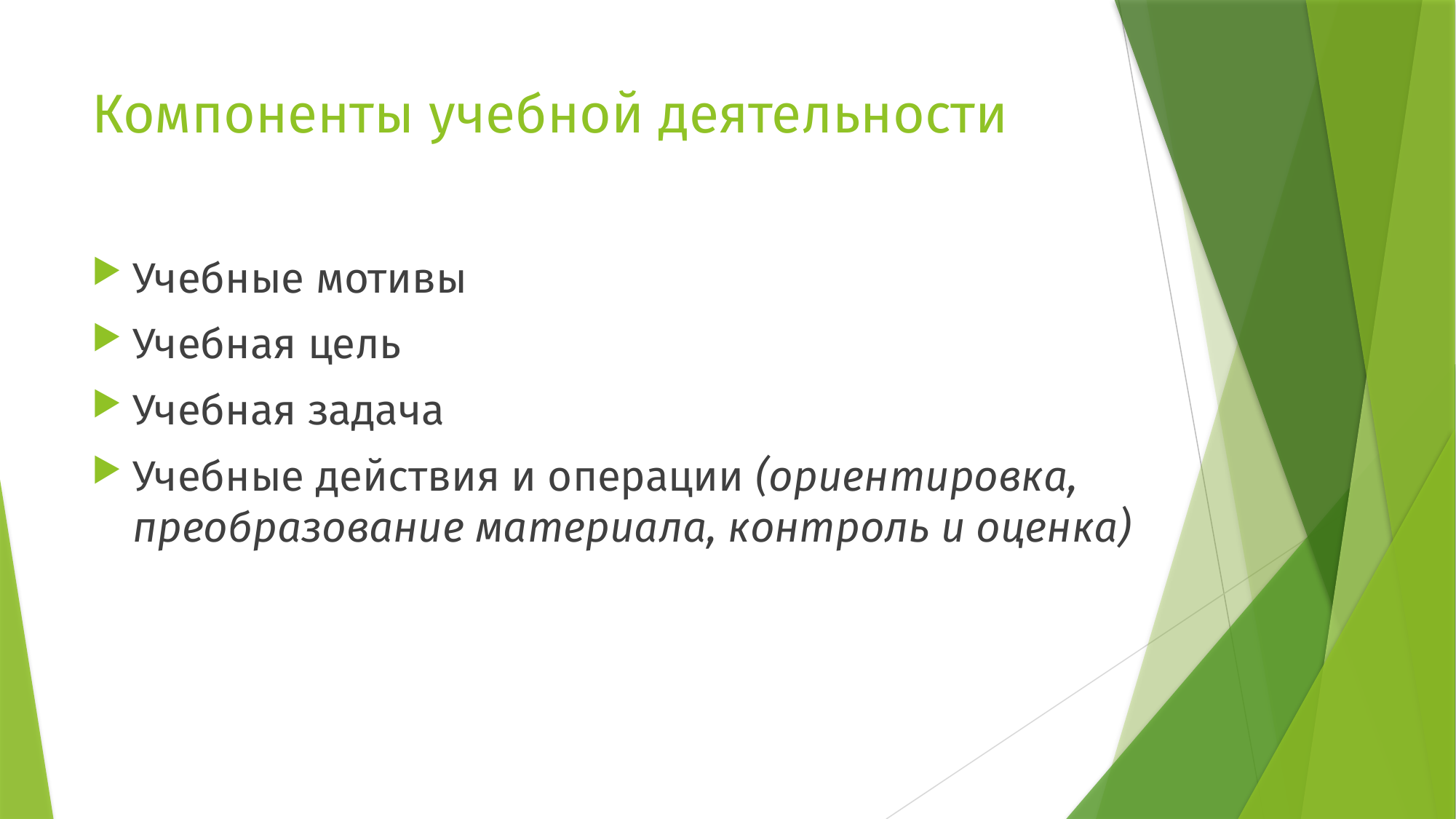

# Компоненты учебной деятельности
Учебные мотивы
Учебная цель
Учебная задача
Учебные действия и операции (ориентировка, преобразование материала, контроль и оценка)